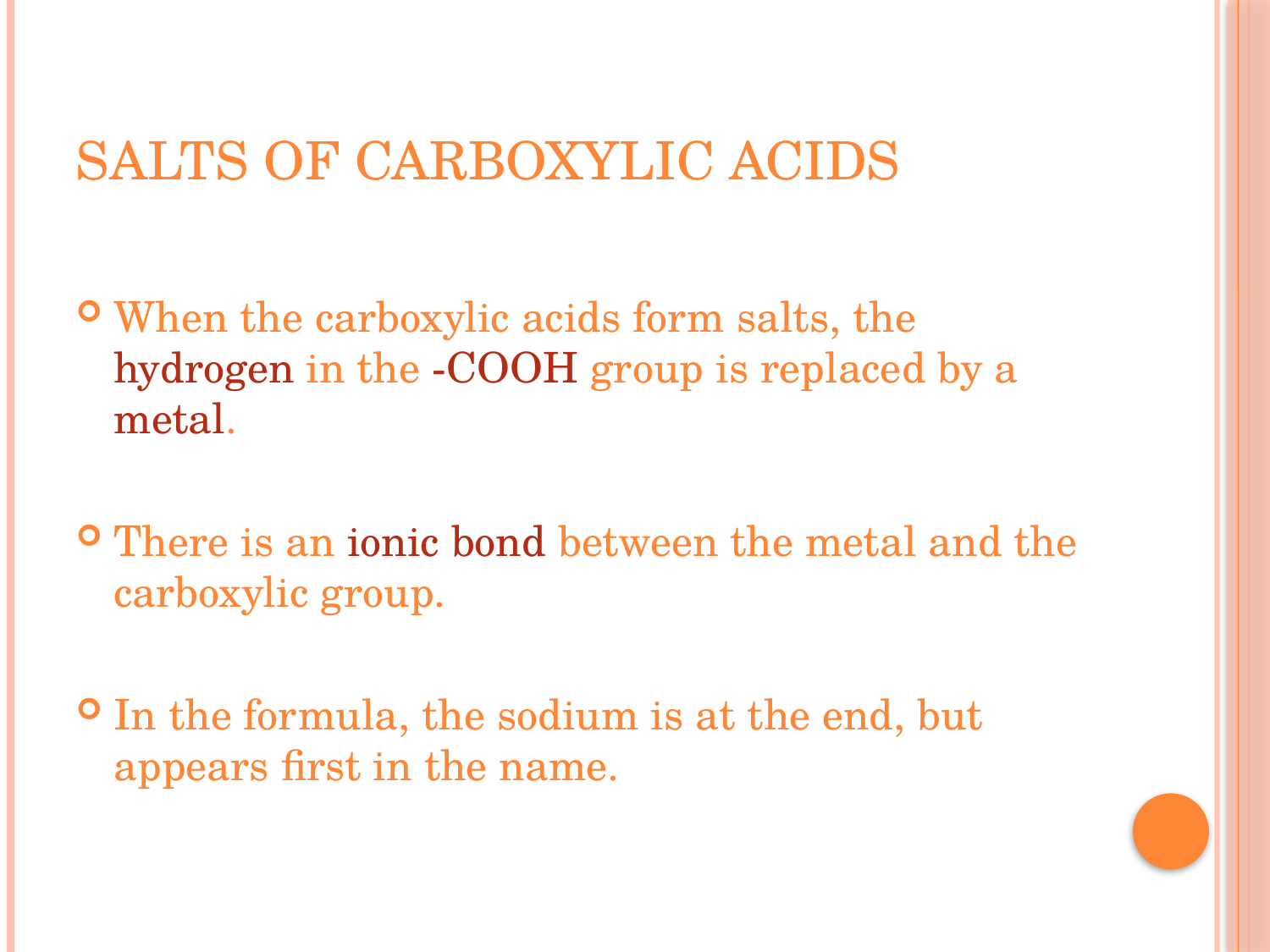

# Salts of Carboxylic Acids

When the carboxylic acids form salts, the hydrogen in the -COOH group is replaced by a metal.

There is an ionic bond between the metal and the carboxylic group.

In the formula, the sodium is at the end, but appears first in the name.